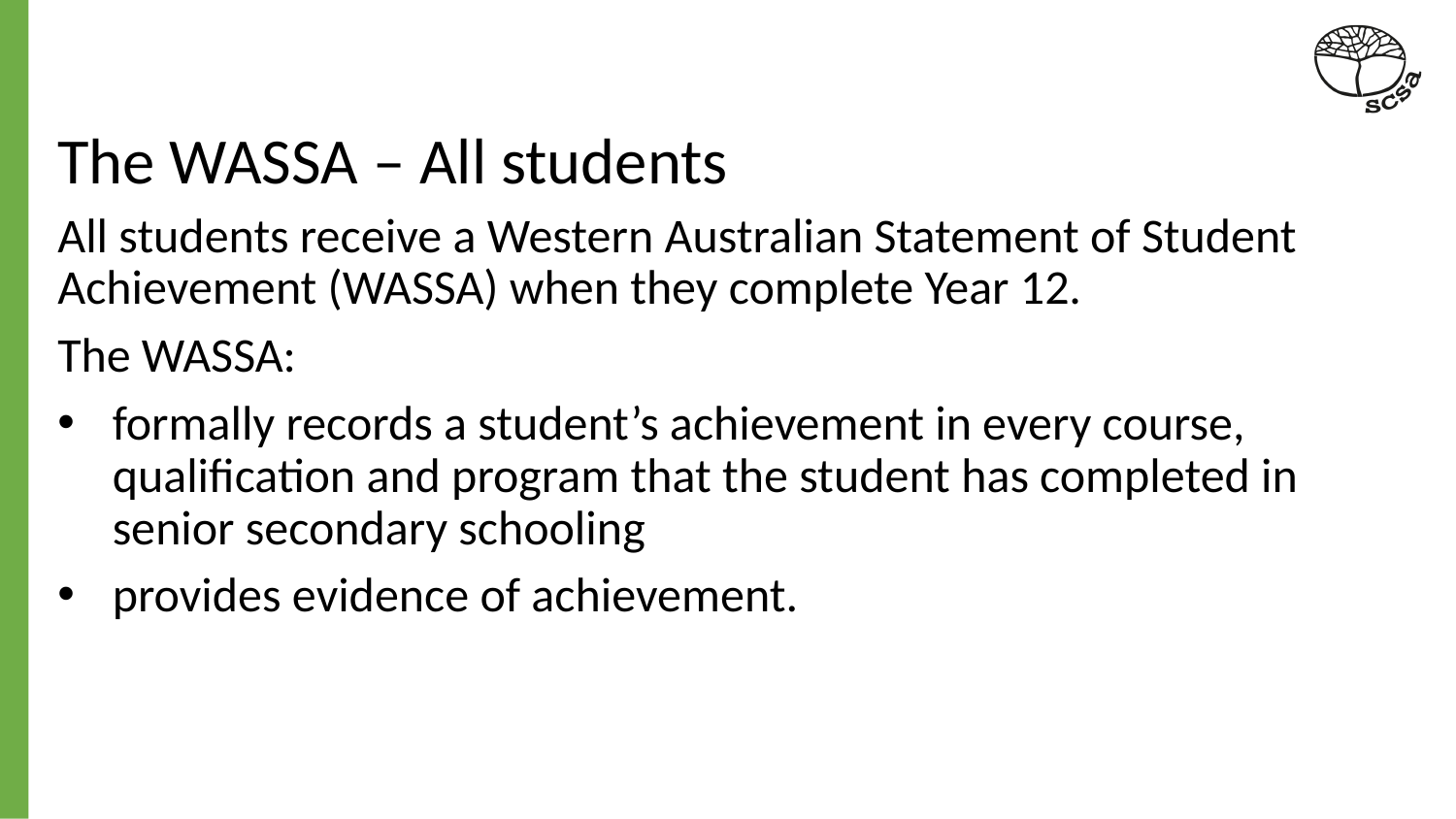

# The WASSA – All students
All students receive a Western Australian Statement of Student Achievement (WASSA) when they complete Year 12.
The WASSA:
formally records a student’s achievement in every course, qualification and program that the student has completed in senior secondary schooling
provides evidence of achievement.